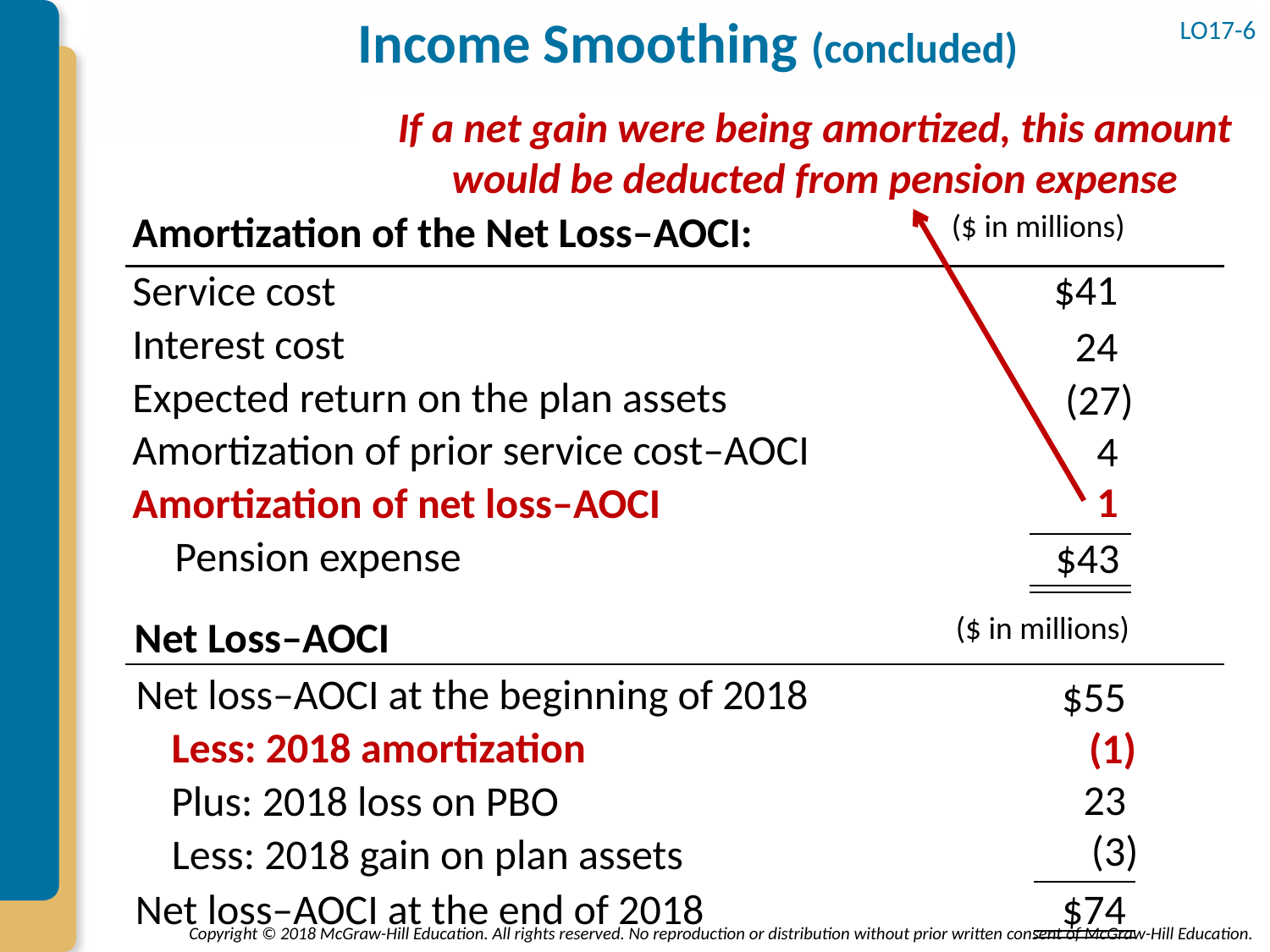

# Income Smoothing (concluded)
LO17-6
If a net gain were being amortized, this amount would be deducted from pension expense
Amortization of the Net Loss–AOCI:
($ in millions)

$41
Service cost
Interest cost
24
Expected return on the plan assets
(27)
Amortization of prior service cost–AOCI
4
1
Amortization of net loss–AOCI
Pension expense
$43
($ in millions)
Net Loss–AOCI
Net loss–AOCI at the beginning of 2018
$55
Less: 2018 amortization
(1)
23
Plus: 2018 loss on PBO
(3)
Less: 2018 gain on plan assets
Net loss–AOCI at the end of 2018
$74